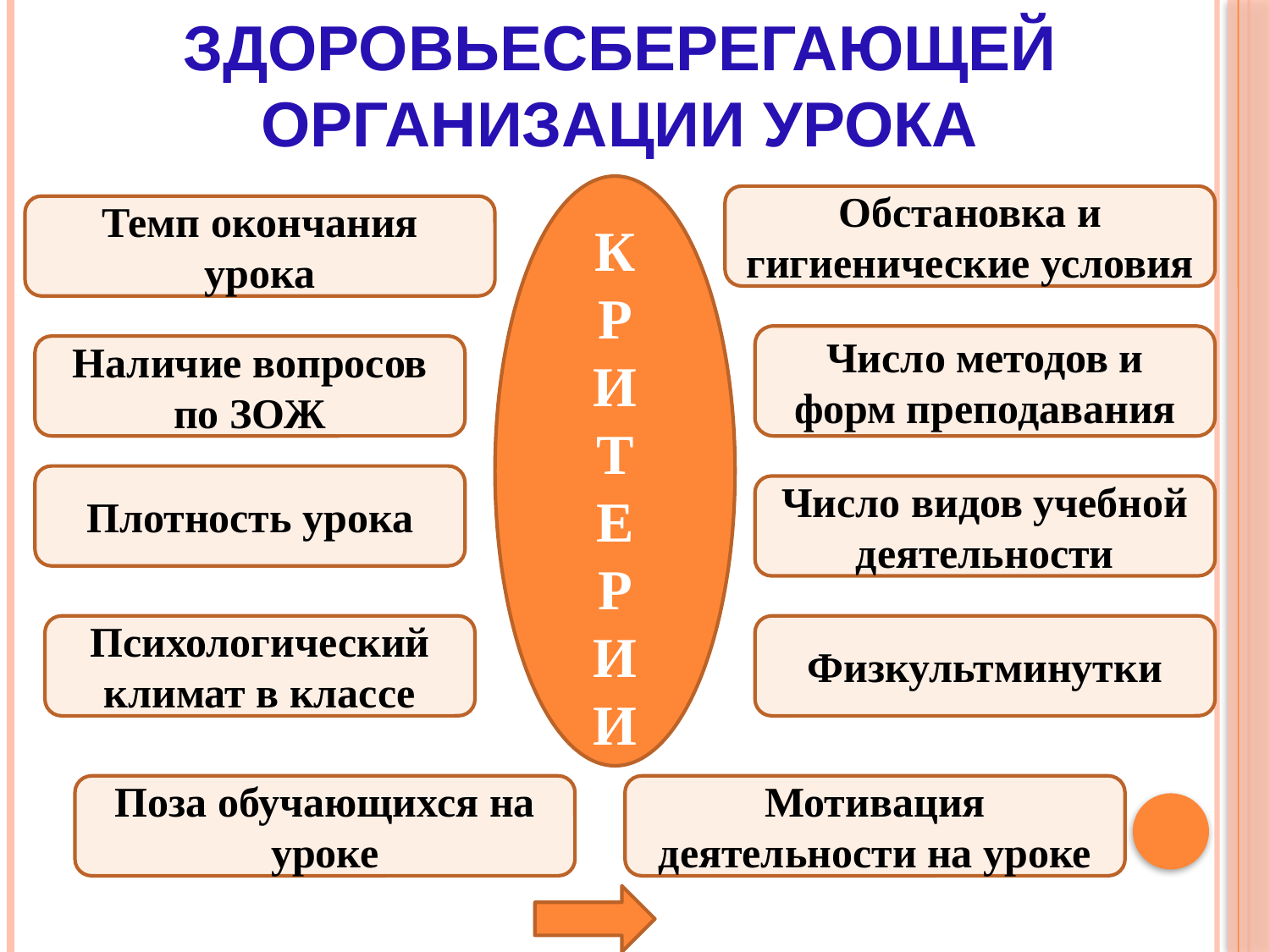

# Критерии здоровьесберегающей организации урока

К
Р
И
Т
Е
Р
И
И

Обстановка и гигиенические условия
Темп окончания урока
Число методов и форм преподавания
Наличие вопросов по ЗОЖ
Плотность урока
Число видов учебной деятельности
Психологический климат в классе
Физкультминутки
Поза обучающихся на уроке
Мотивация деятельности на уроке